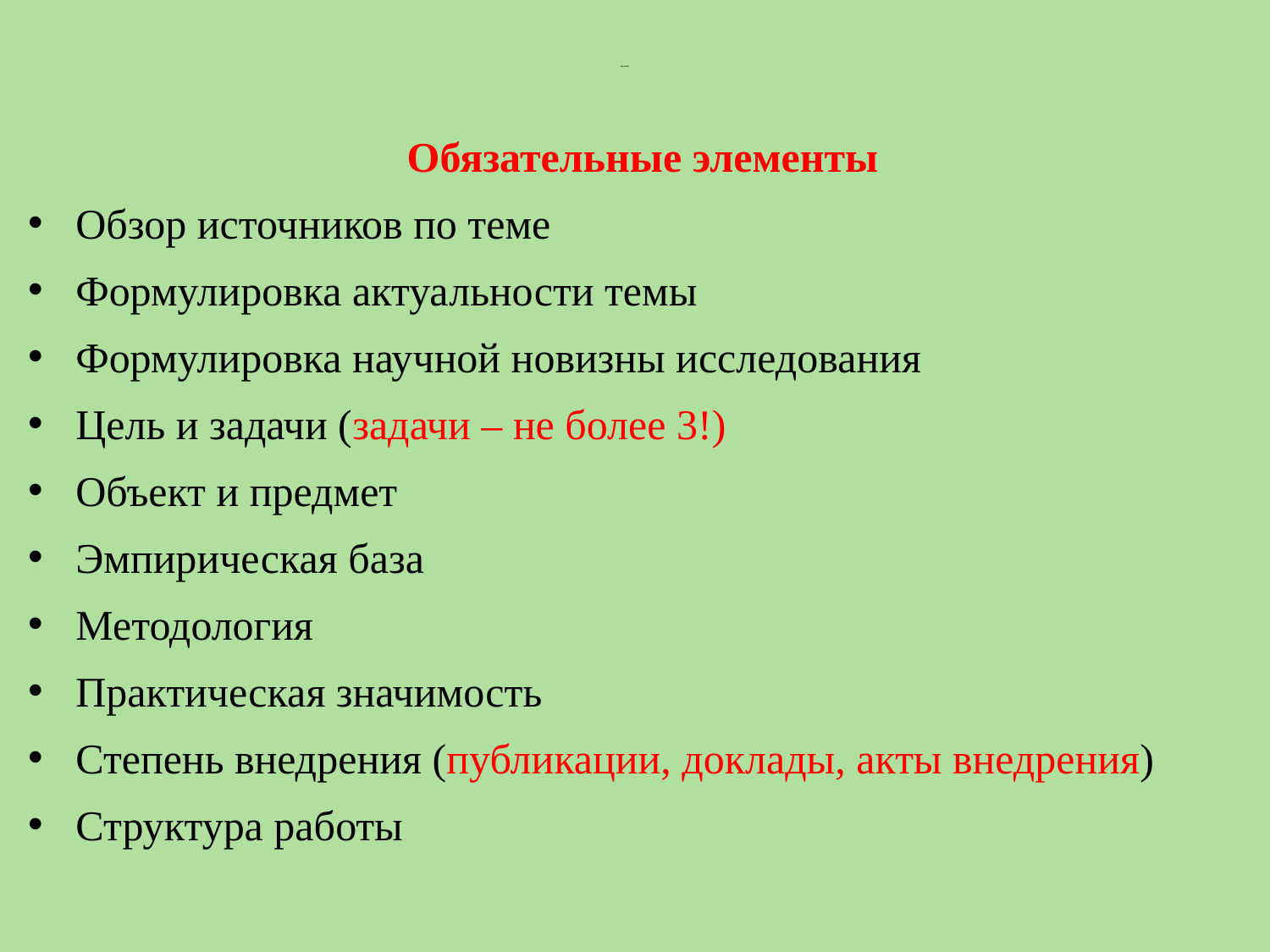

# ВВЕДЕНИЕ
Обязательные элементы
Обзор источников по теме
Формулировка актуальности темы
Формулировка научной новизны исследования
Цель и задачи (задачи – не более 3!)
Объект и предмет
Эмпирическая база
Методология
Практическая значимость
Степень внедрения (публикации, доклады, акты внедрения)
Структура работы